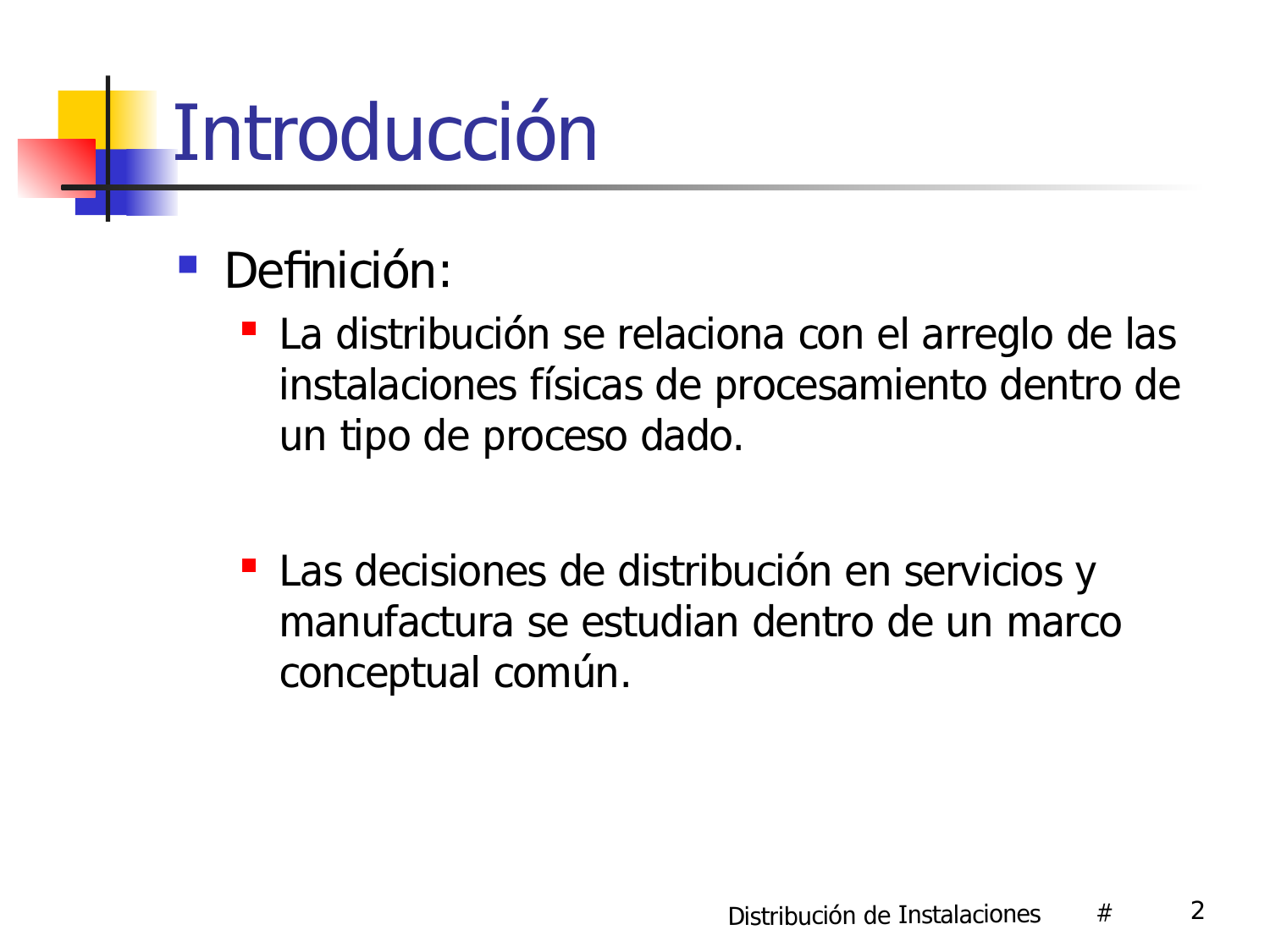

# Introducción
Definición:
La distribución se relaciona con el arreglo de las instalaciones físicas de procesamiento dentro de un tipo de proceso dado.

Las decisiones de distribución en servicios y manufactura se estudian dentro de un marco conceptual común.
2
Distribución de Instalaciones       #